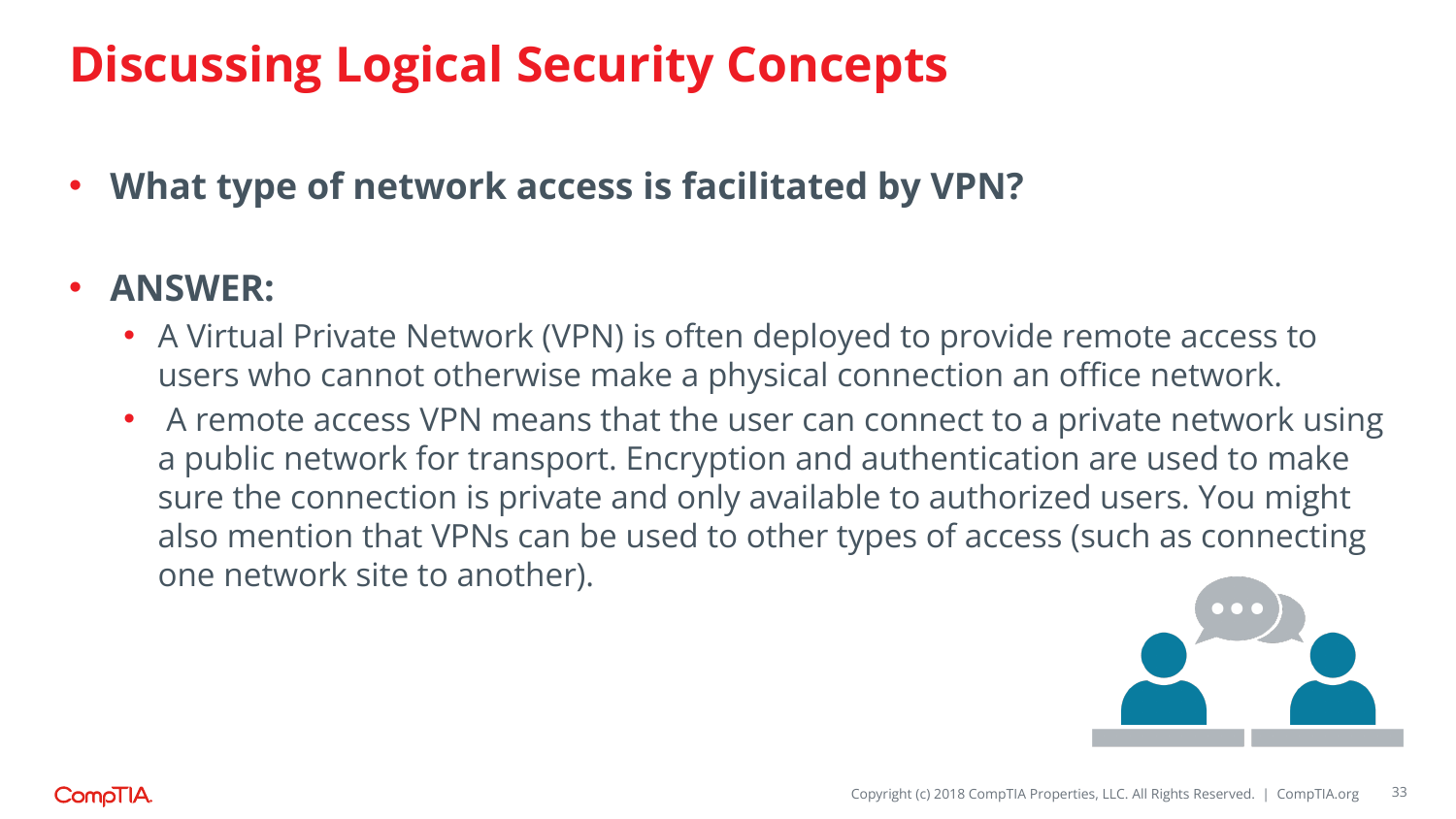

# Discussing Logical Security Concepts
What type of network access is facilitated by VPN?

ANSWER:
A Virtual Private Network (VPN) is often deployed to provide remote access to users who cannot otherwise make a physical connection an office network.
 A remote access VPN means that the user can connect to a private network using a public network for transport. Encryption and authentication are used to make sure the connection is private and only available to authorized users. You might also mention that VPNs can be used to other types of access (such as connecting one network site to another).
33